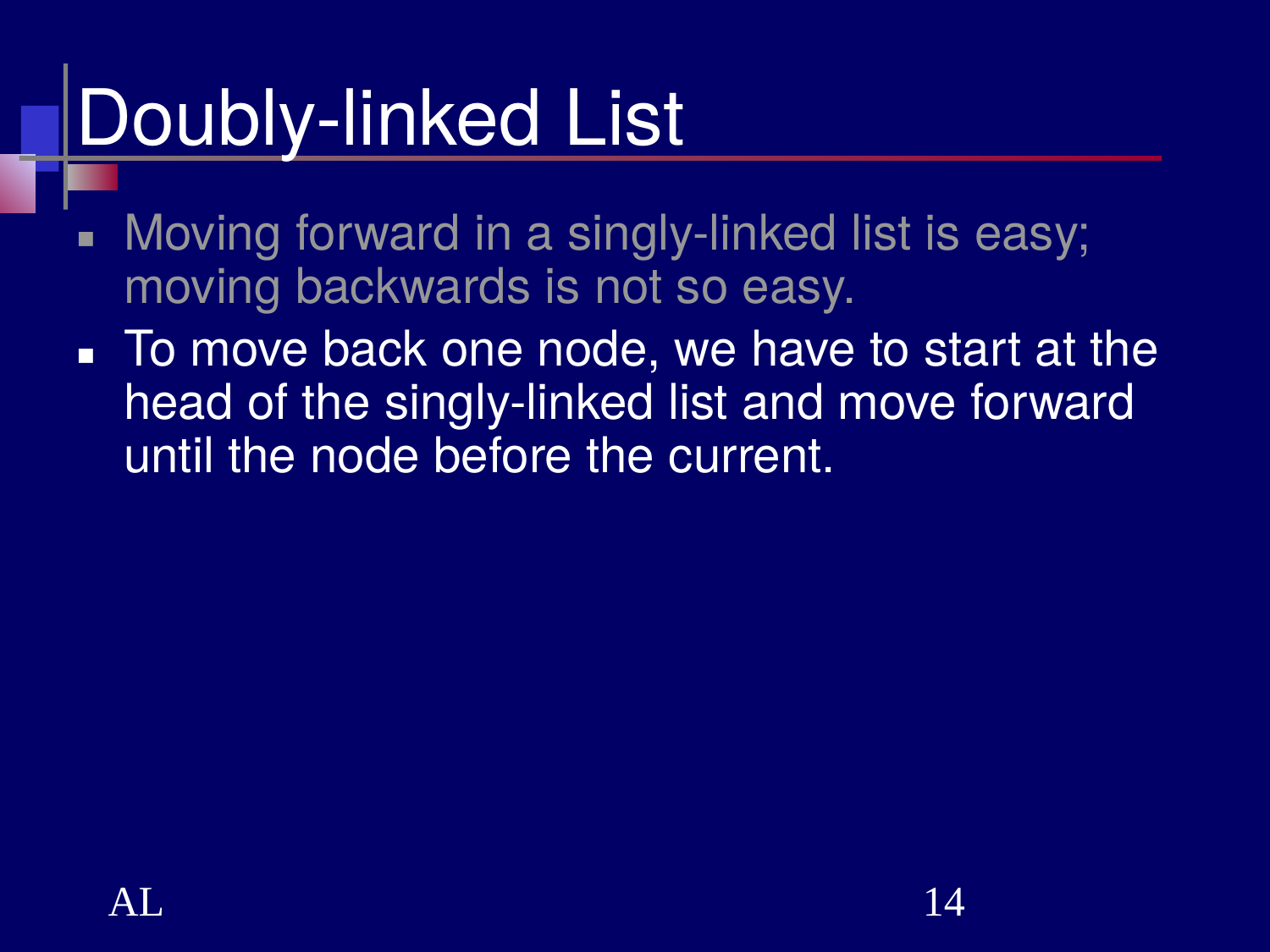

# Doubly-linked List
Moving forward in a singly-linked list is easy; moving backwards is not so easy.
To move back one node, we have to start at the head of the singly-linked list and move forward until the node before the current.

AL
14